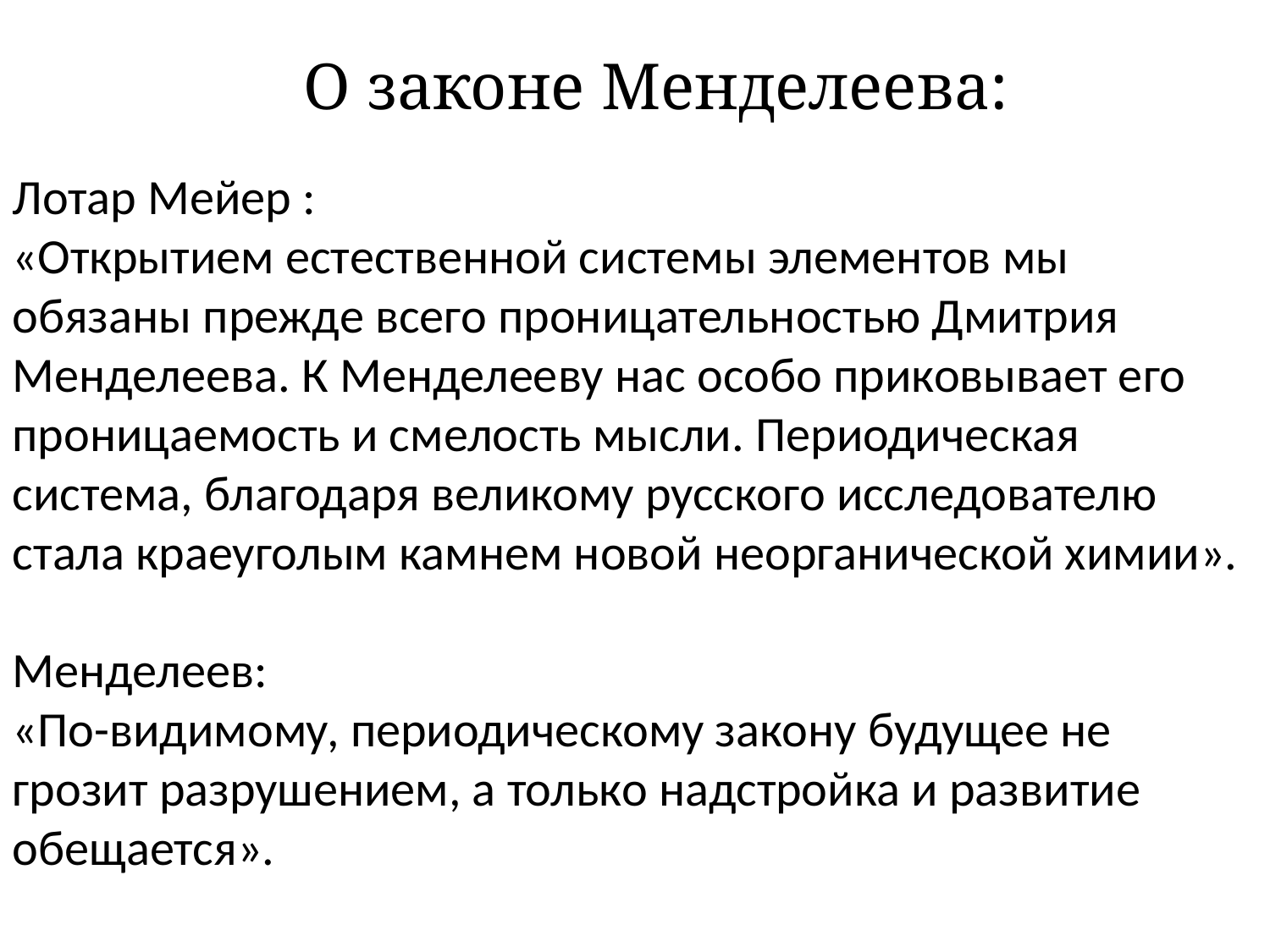

О законе Менделеева:
Лотар Мейер :
«Открытием естественной системы элементов мы обязаны прежде всего проницательностью Дмитрия Менделеева. К Менделееву нас особо приковывает его проницаемость и смелость мысли. Периодическая система, благодаря великому русского исследователю стала краеуголым камнем новой неорганической химии».

Менделеев:
«По-видимому, периодическому закону будущее не грозит разрушением, а только надстройка и развитие обещается».